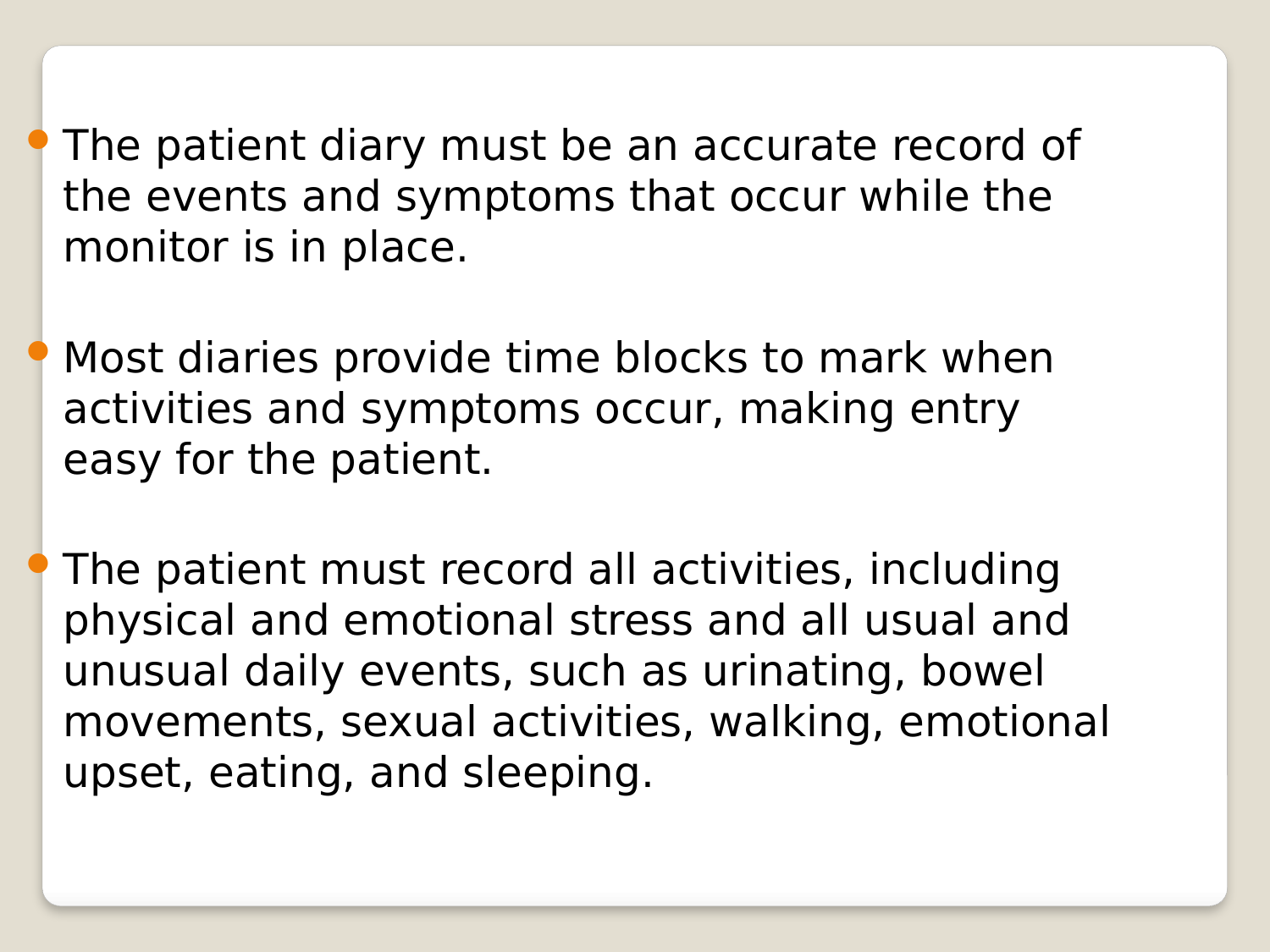

The patient diary must be an accurate record of the events and symptoms that occur while the monitor is in place.

Most diaries provide time blocks to mark when activities and symptoms occur, making entry easy for the patient.

The patient must record all activities, including physical and emotional stress and all usual and unusual daily events, such as urinating, bowel movements, sexual activities, walking, emotional upset, eating, and sleeping.